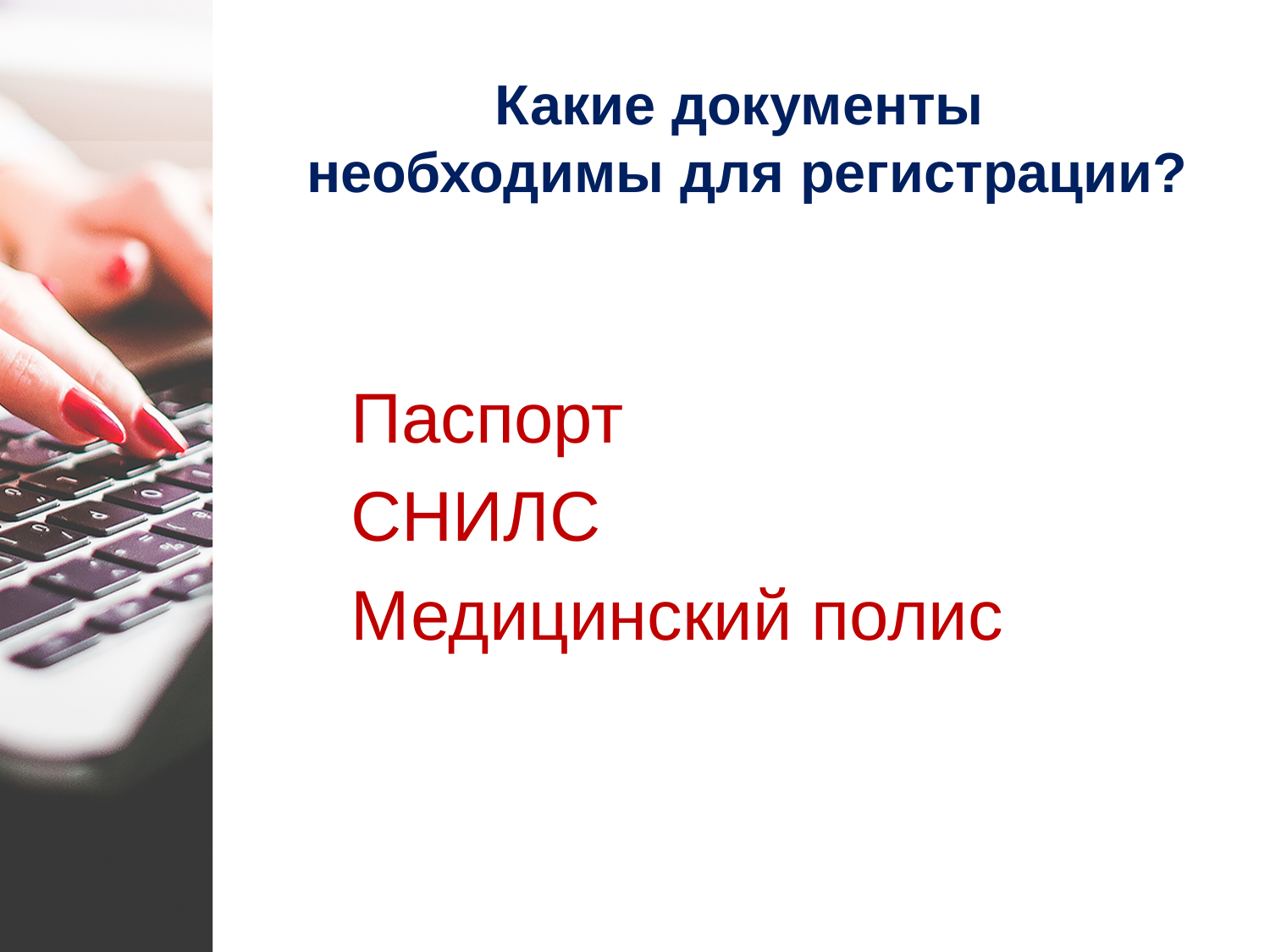

# Какие документы необходимы для регистрации?
Паспорт
СНИЛС
Медицинский полис